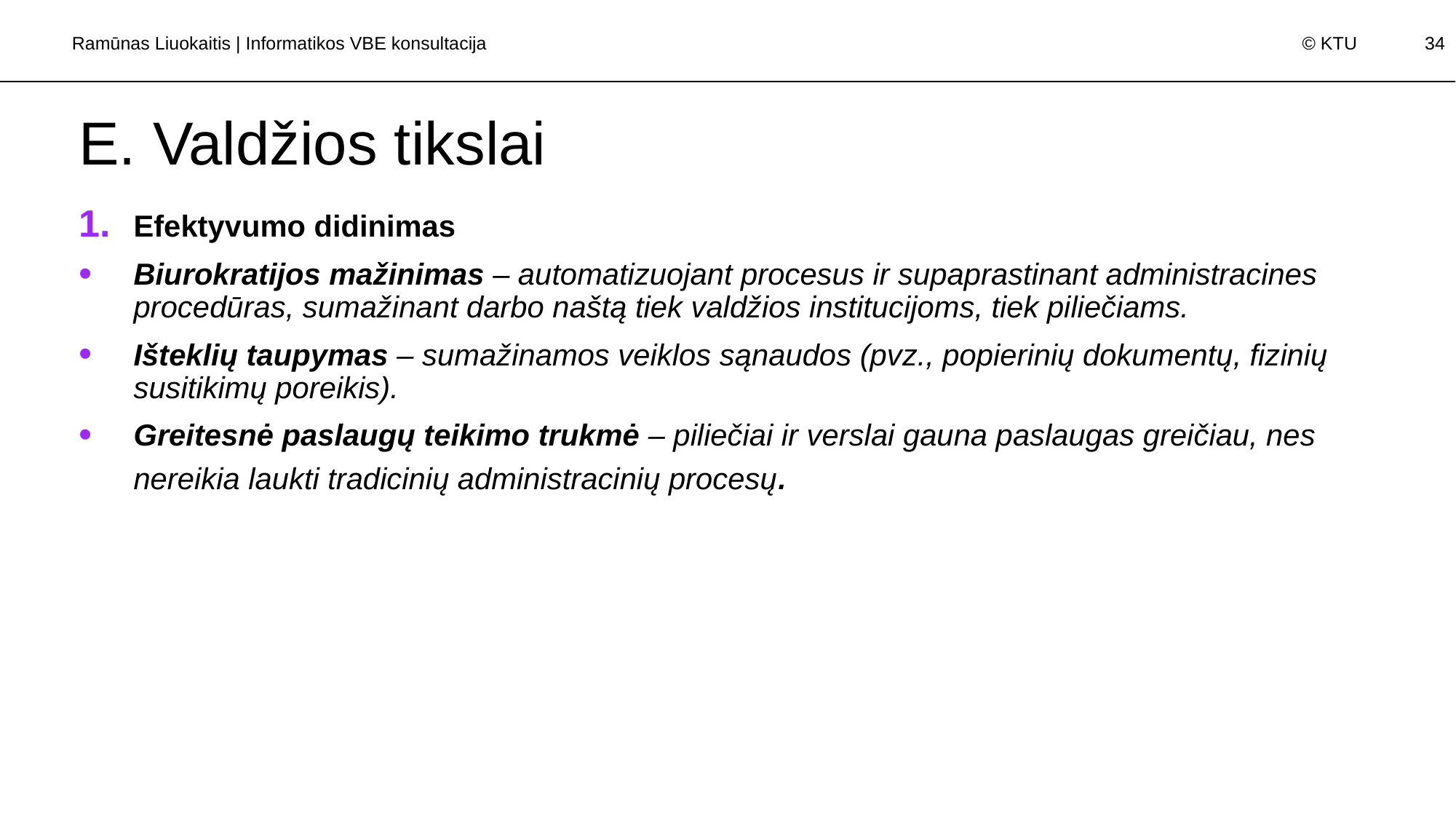

Ramūnas Liuokaitis | Informatikos VBE konsultacija
# E. Valdžios tikslai
Efektyvumo didinimas
Biurokratijos mažinimas – automatizuojant procesus ir supaprastinant administracines procedūras, sumažinant darbo naštą tiek valdžios institucijoms, tiek piliečiams.
Išteklių taupymas – sumažinamos veiklos sąnaudos (pvz., popierinių dokumentų, fizinių susitikimų poreikis).
Greitesnė paslaugų teikimo trukmė – piliečiai ir verslai gauna paslaugas greičiau, nes nereikia laukti tradicinių administracinių procesų.